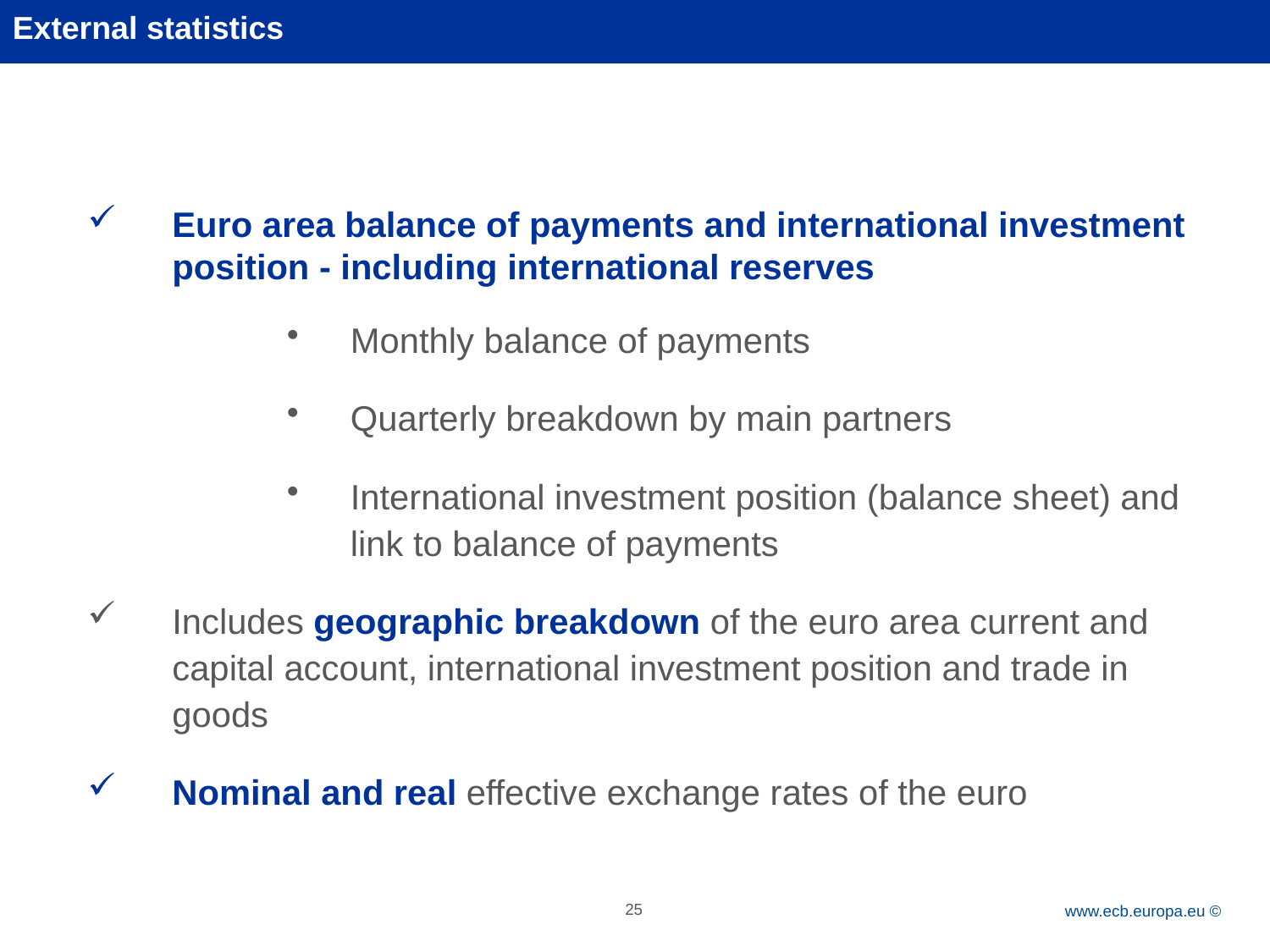

External statistics
Euro area balance of payments and international investment position - including international reserves
Monthly balance of payments
Quarterly breakdown by main partners
International investment position (balance sheet) and link to balance of payments
Includes geographic breakdown of the euro area current and capital account, international investment position and trade in goods
Nominal and real effective exchange rates of the euro

25